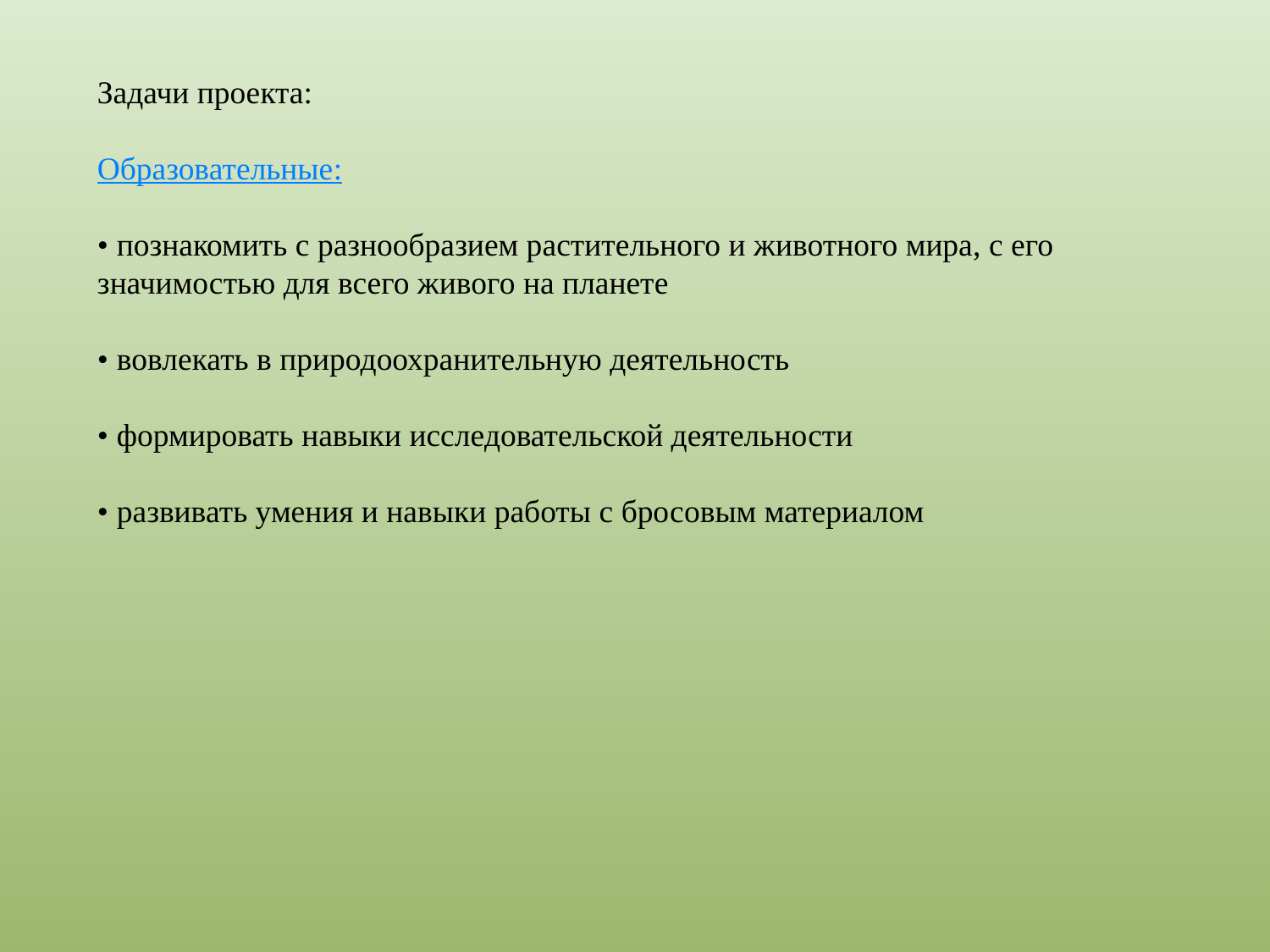

Задачи проекта:

Образовательные:

• познакомить с разнообразием растительного и животного мира, с его значимостью для всего живого на планете

• вовлекать в природоохранительную деятельность

• формировать навыки исследовательской деятельности

• развивать умения и навыки работы с бросовым материалом